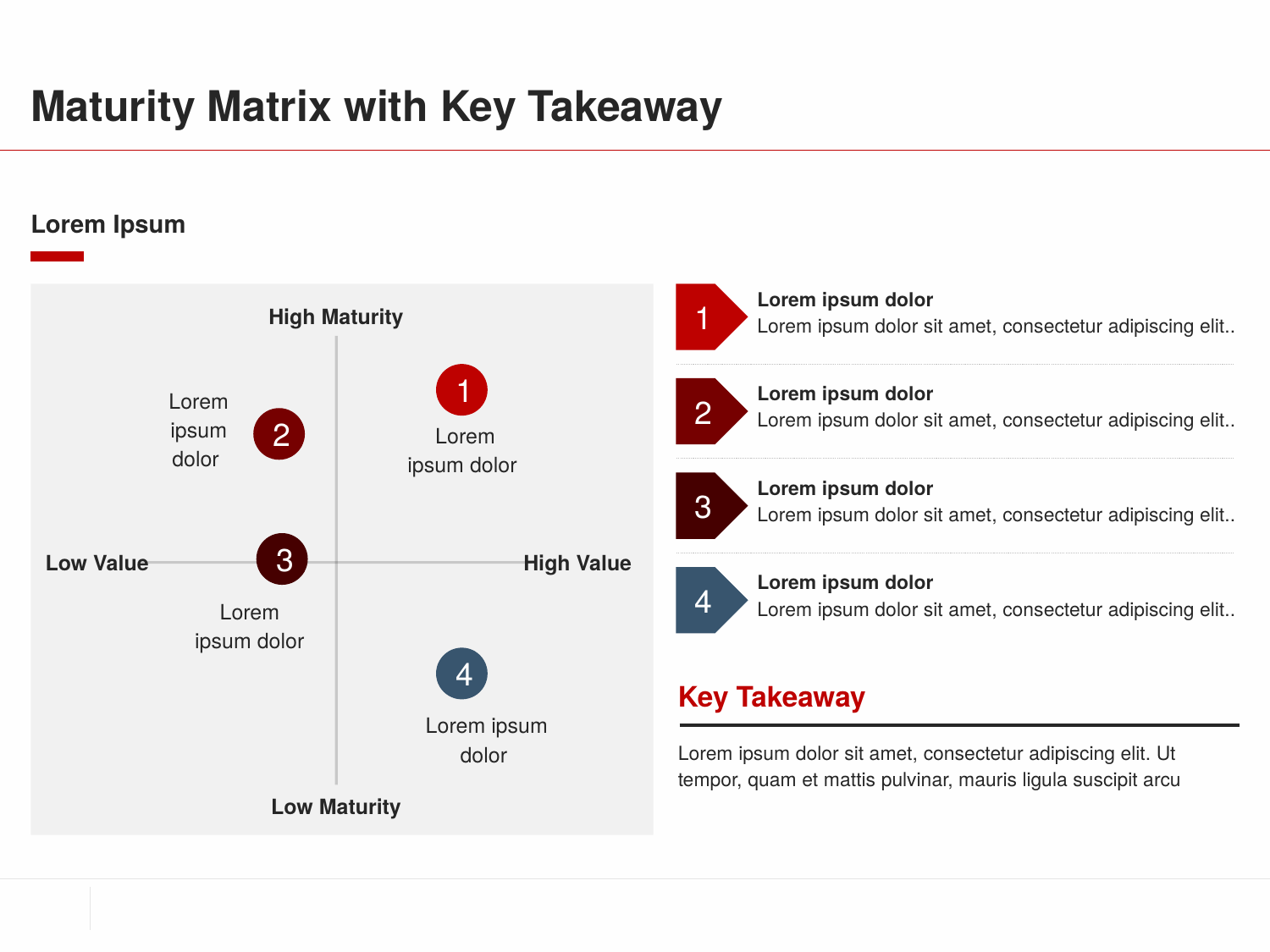

# Maturity Matrix with Key Takeaway
Lorem Ipsum

Lorem ipsum dolor
Lorem ipsum dolor sit amet, consectetur adipiscing elit..
1
High Maturity
1
Lorem ipsum dolor
Lorem ipsum dolor sit amet, consectetur adipiscing elit..
2
Lorem ipsum dolor
2
Lorem ipsum dolor
Lorem ipsum dolor
Lorem ipsum dolor sit amet, consectetur adipiscing elit..
3
3
Low Value
High Value
Lorem ipsum dolor
Lorem ipsum dolor sit amet, consectetur adipiscing elit..
4
Lorem ipsum dolor
4
Key Takeaway
Lorem ipsum dolor
Lorem ipsum dolor sit amet, consectetur adipiscing elit. Ut tempor, quam et mattis pulvinar, mauris ligula suscipit arcu
Low Maturity